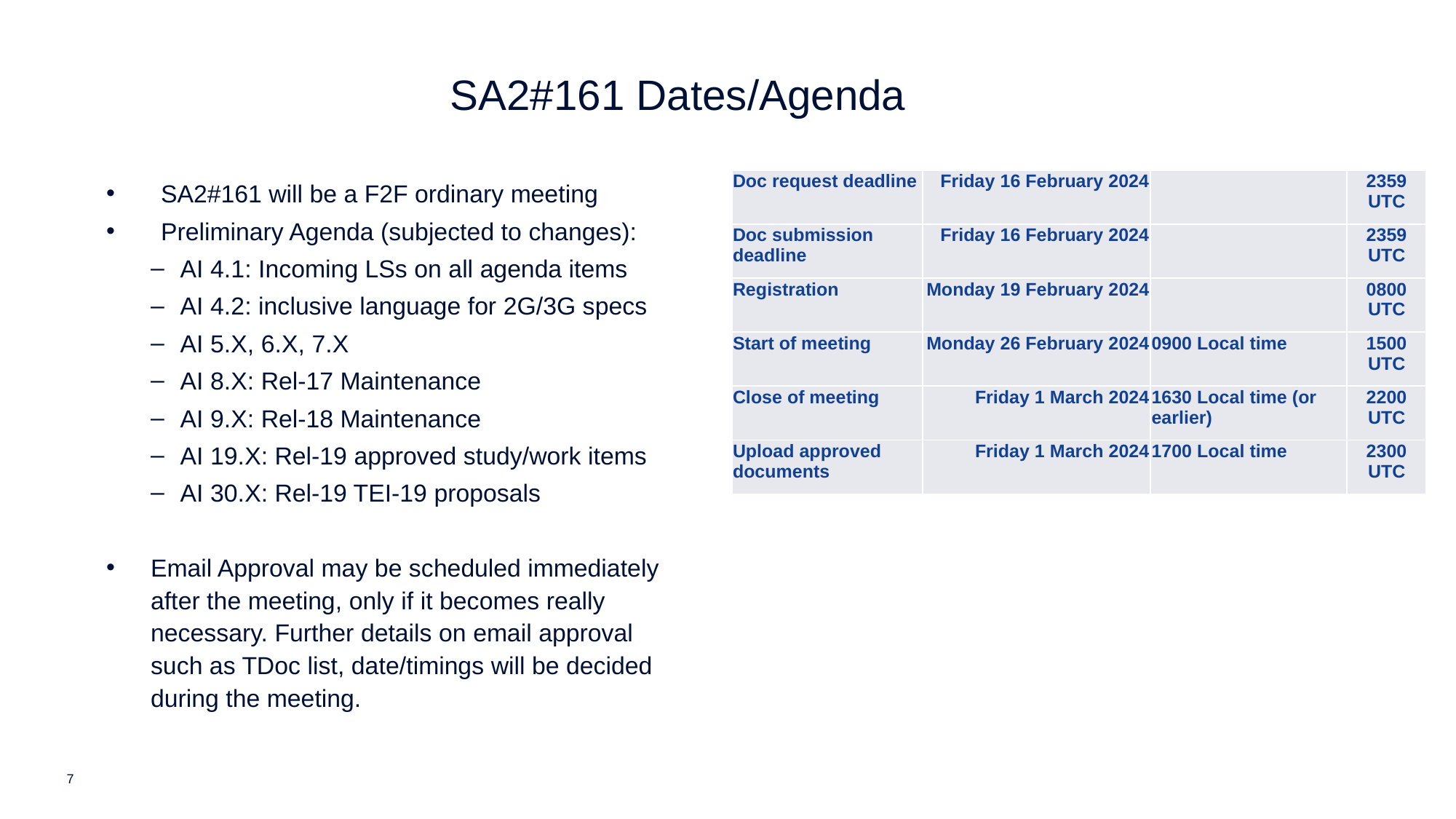

SA2#161 Dates/Agenda
SA2#161 will be a F2F ordinary meeting
Preliminary Agenda (subjected to changes):
AI 4.1: Incoming LSs on all agenda items
AI 4.2: inclusive language for 2G/3G specs
AI 5.X, 6.X, 7.X
AI 8.X: Rel-17 Maintenance
AI 9.X: Rel-18 Maintenance
AI 19.X: Rel-19 approved study/work items
AI 30.X: Rel-19 TEI-19 proposals

Email Approval may be scheduled immediately after the meeting, only if it becomes really necessary. Further details on email approval such as TDoc list, date/timings will be decided during the meeting.

| Doc request deadline | Friday 16 February 2024 |  | 2359 UTC |
| --- | --- | --- | --- |
| Doc submission deadline | Friday 16 February 2024 |  | 2359 UTC |
| Registration | Monday 19 February 2024 |  | 0800 UTC |
| Start of meeting | Monday 26 February 2024 | 0900 Local time | 1500 UTC |
| Close of meeting | Friday 1 March 2024 | 1630 Local time (or earlier) | 2200 UTC |
| Upload approved documents | Friday 1 March 2024 | 1700 Local time | 2300 UTC |